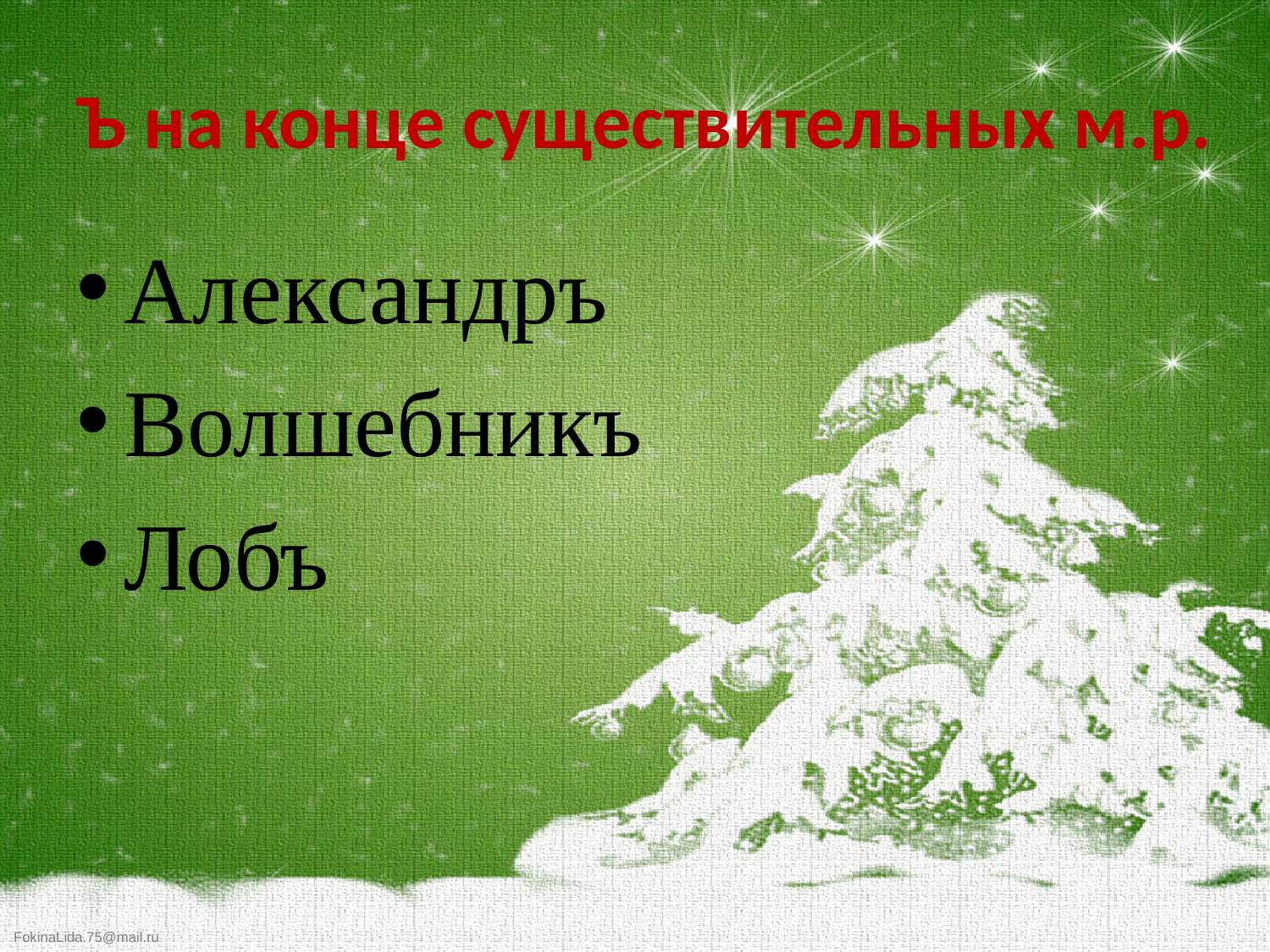

# Ъ на конце существительных м.р.
Александръ
Волшебникъ
Лобъ